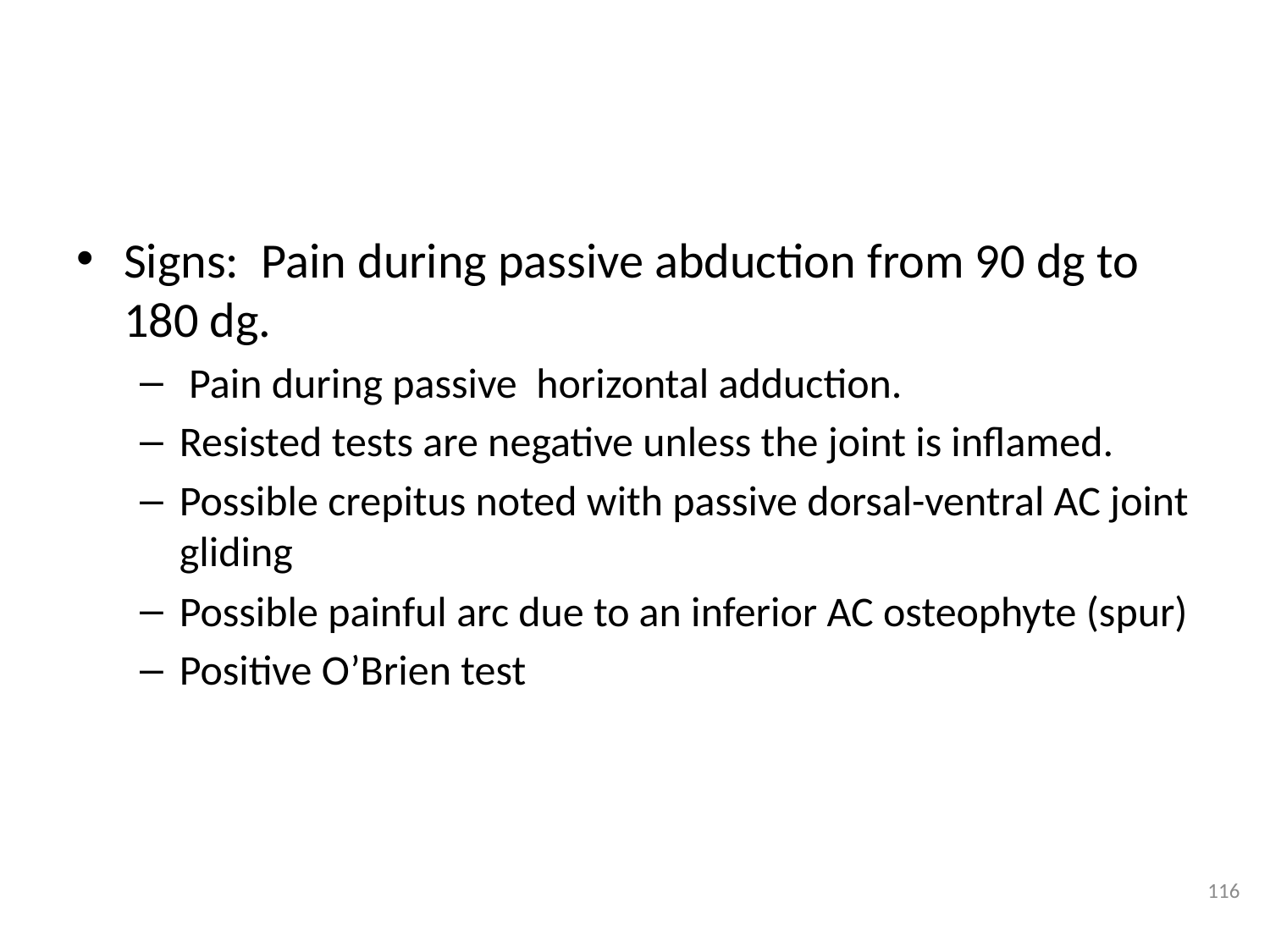

#
Signs:  Pain during passive abduction from 90 dg to 180 dg.
 Pain during passive  horizontal adduction.
Resisted tests are negative unless the joint is inflamed.
Possible crepitus noted with passive dorsal-ventral AC joint gliding
Possible painful arc due to an inferior AC osteophyte (spur)
Positive O’Brien test

116